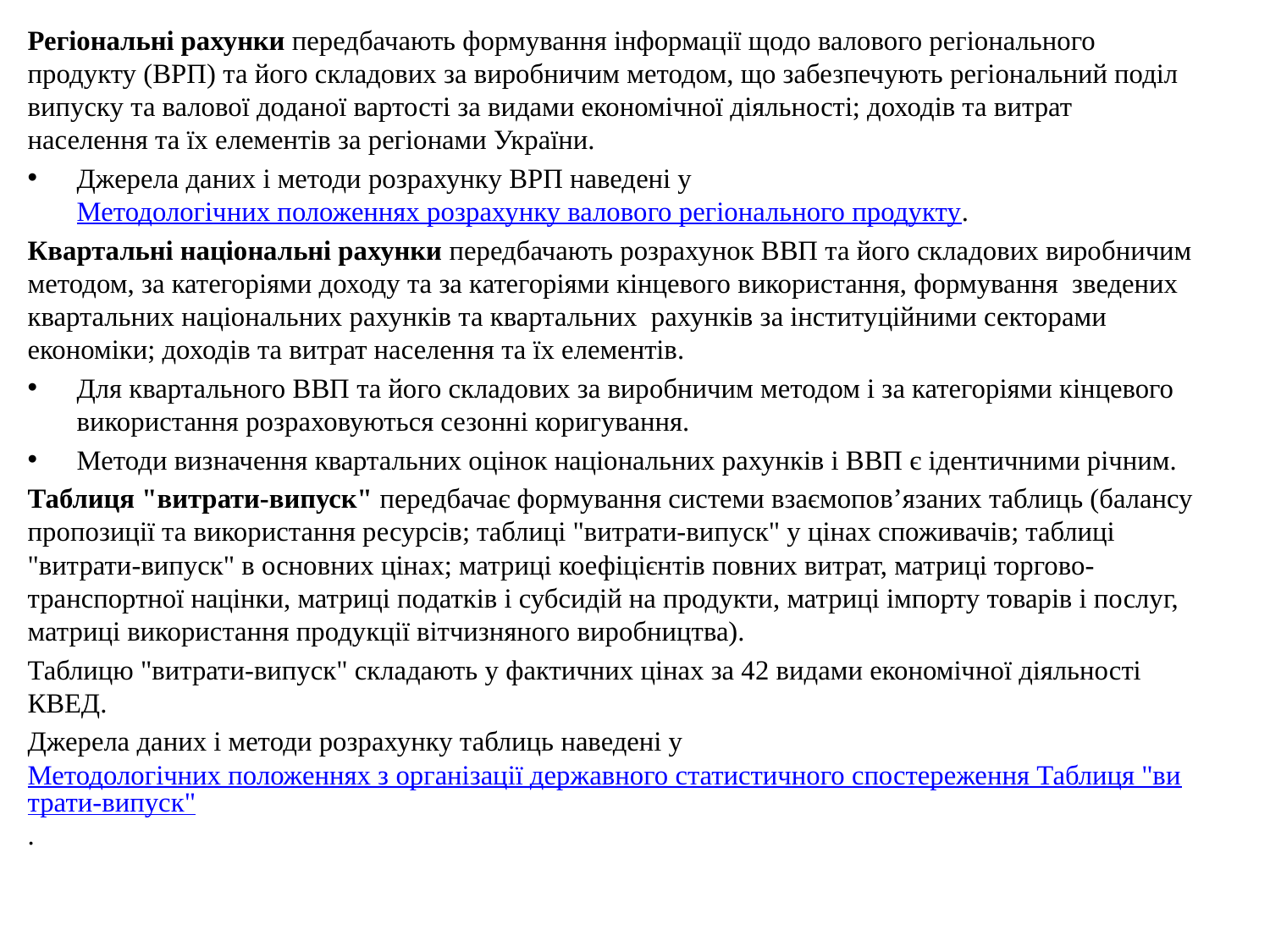

Регіональні рахунки передбачають формування інформації щодо валового регіонального продукту (ВРП) та його складових за виробничим методом, що забезпечують регіональний поділ випуску та валової доданої вартості за видами економічної діяльності; доходів та витрат населення та їх елементів за регіонами України.
Джерела даних і методи розрахунку ВРП наведені у Методологічних положеннях розрахунку валового регіонального продукту.
Квартальні національні рахунки передбачають розрахунок ВВП та його складових виробничим методом, за категоріями доходу та за категоріями кінцевого використання, формування  зведених квартальних національних рахунків та квартальних  рахунків за інституційними секторами економіки; доходів та витрат населення та їх елементів.
Для квартального ВВП та його складових за виробничим методом і за категоріями кінцевого використання розраховуються сезонні коригування.
Методи визначення квартальних оцінок національних рахунків і ВВП є ідентичними річним.
Таблиця "витрати-випуск" передбачає формування системи взаємопов’язаних таблиць (балансу пропозиції та використання ресурсів; таблиці "витрати-випуск" у цінах споживачів; таблиці "витрати-випуск" в основних цінах; матриці коефіцієнтів повних витрат, матриці торгово-транспортної націнки, матриці податків і субсидій на продукти, матриці імпорту товарів і послуг, матриці використання продукції вітчизняного виробництва).
Таблицю "витрати-випуск" складають у фактичних цінах за 42 видами економічної діяльності КВЕД.
Джерела даних і методи розрахунку таблиць наведені у Методологічних положеннях з організації державного статистичного спостереження Таблиця "витрати-випуск".